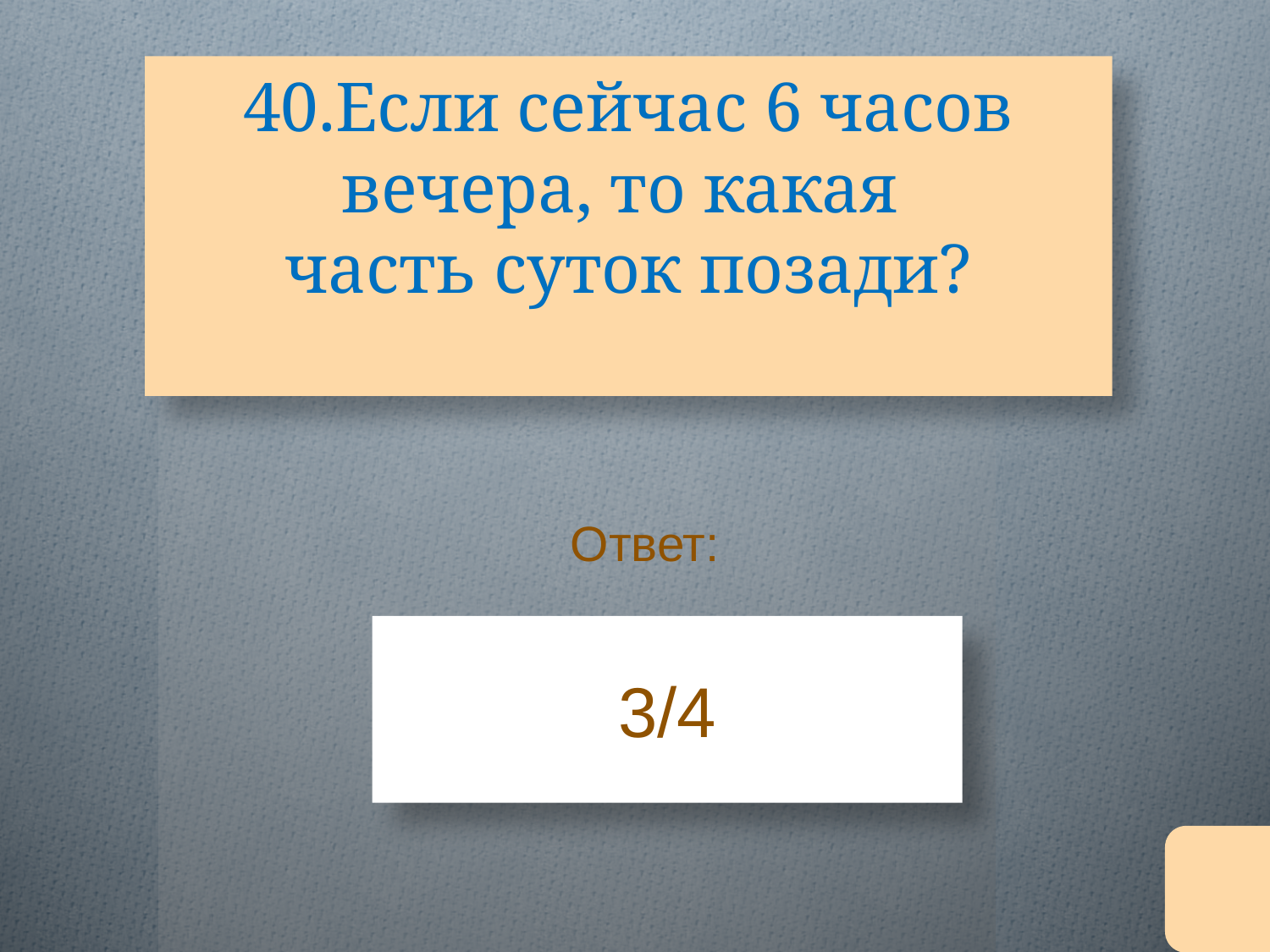

# 40.Если сейчас 6 часов вечера, то какая часть суток позади?
Ответ:
3/4